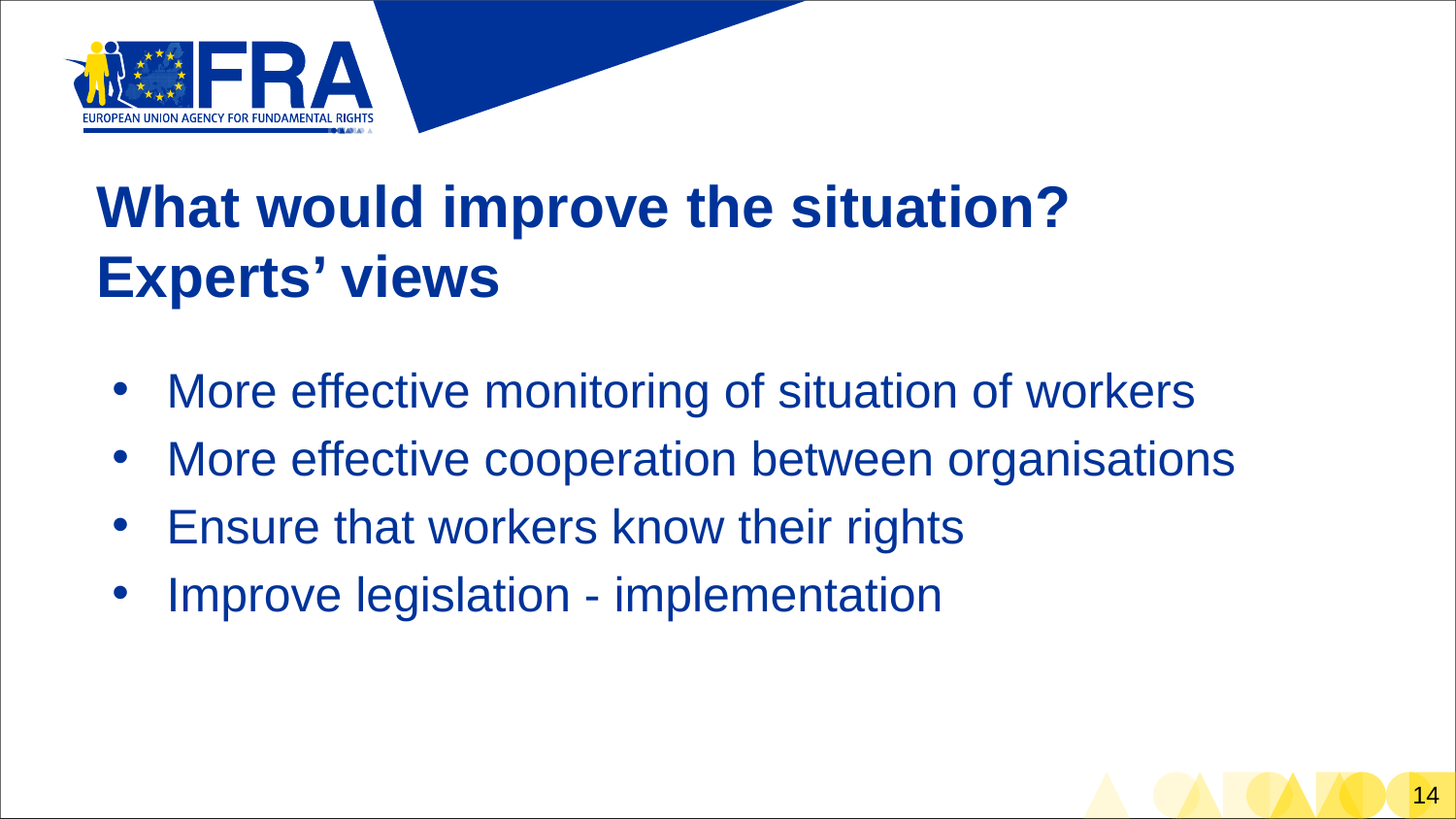

What would improve the situation?
Experts’ views
More effective monitoring of situation of workers
More effective cooperation between organisations
Ensure that workers know their rights
Improve legislation - implementation